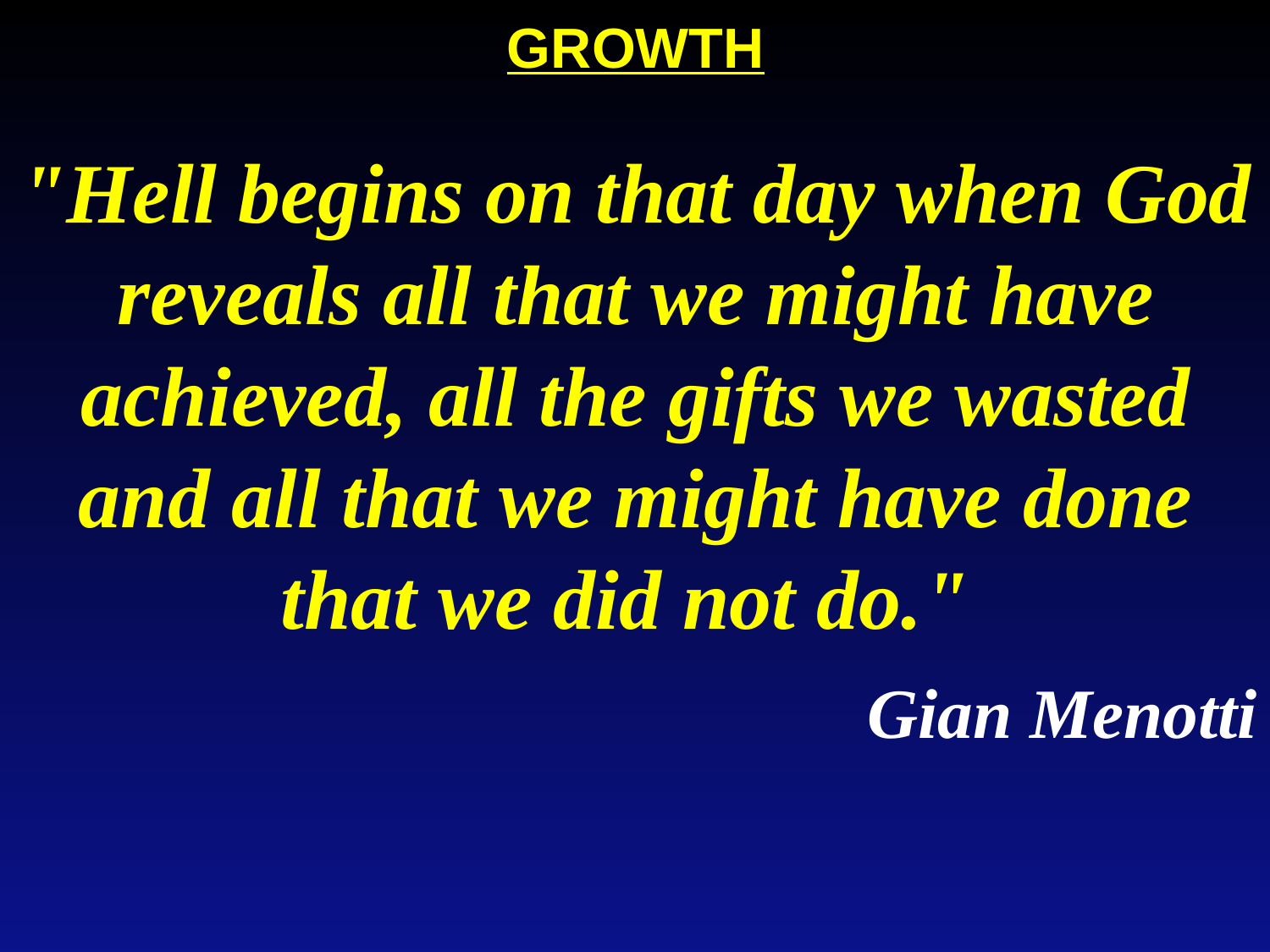

GROWTH

"Hell begins on that day when God reveals all that we might have achieved, all the gifts we wasted and all that we might have done that we did not do."
Gian Menotti